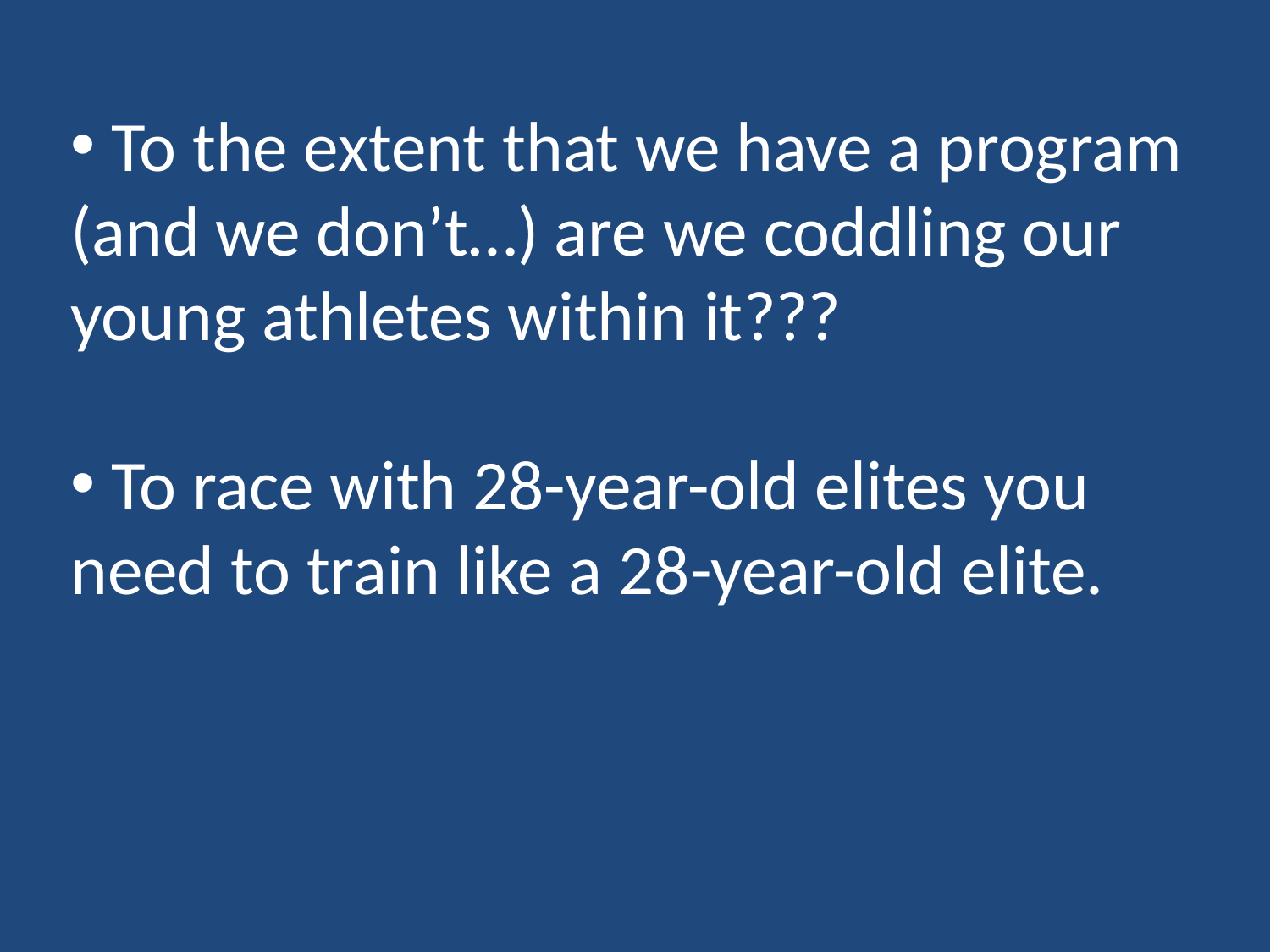

To the extent that we have a program (and we don’t…) are we coddling our young athletes within it???

 To race with 28-year-old elites you need to train like a 28-year-old elite.